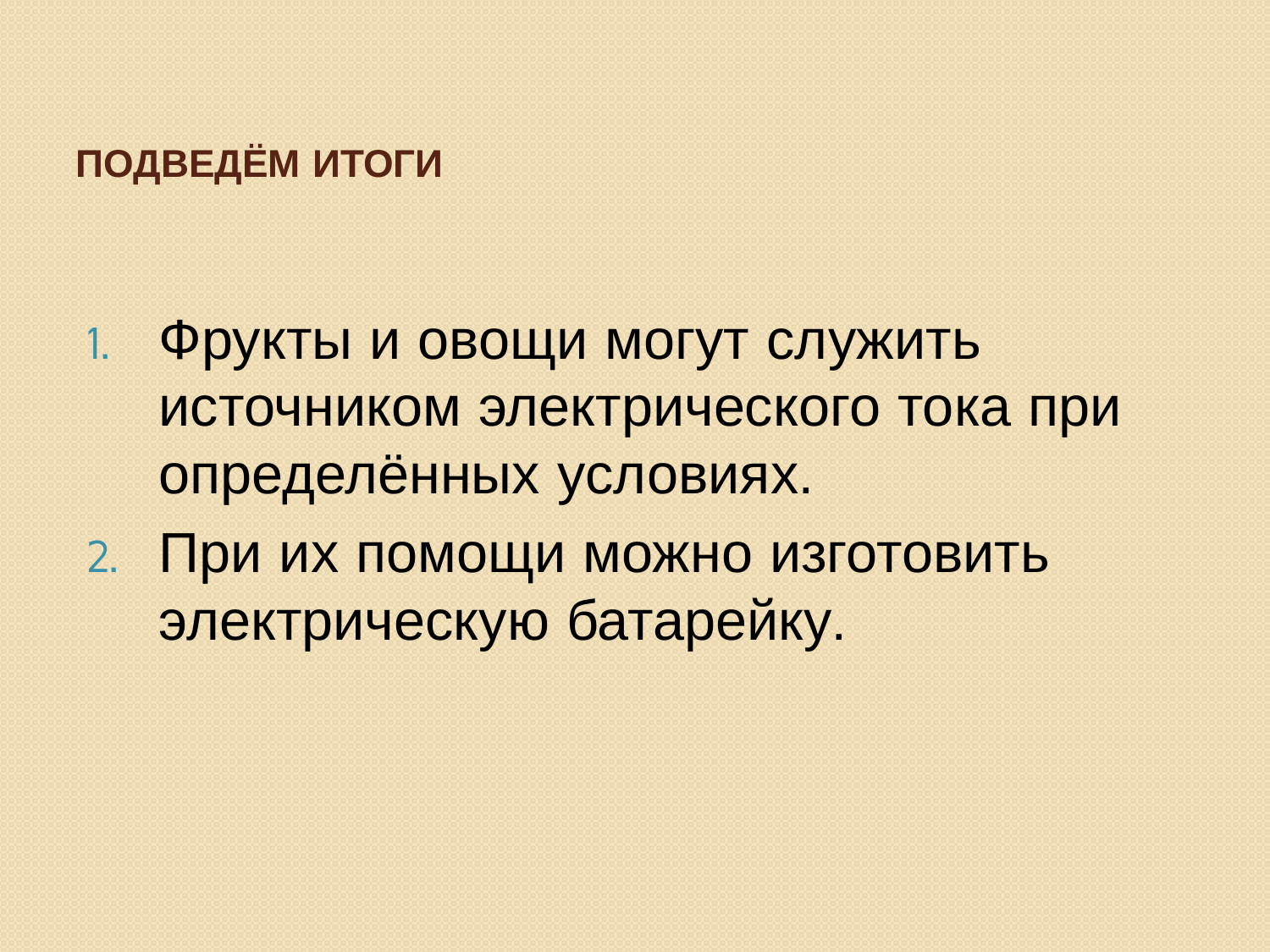

# Подведём итоги

Фрукты и овощи могут служить источником электрического тока при определённых условиях.
При их помощи можно изготовить электрическую батарейку.